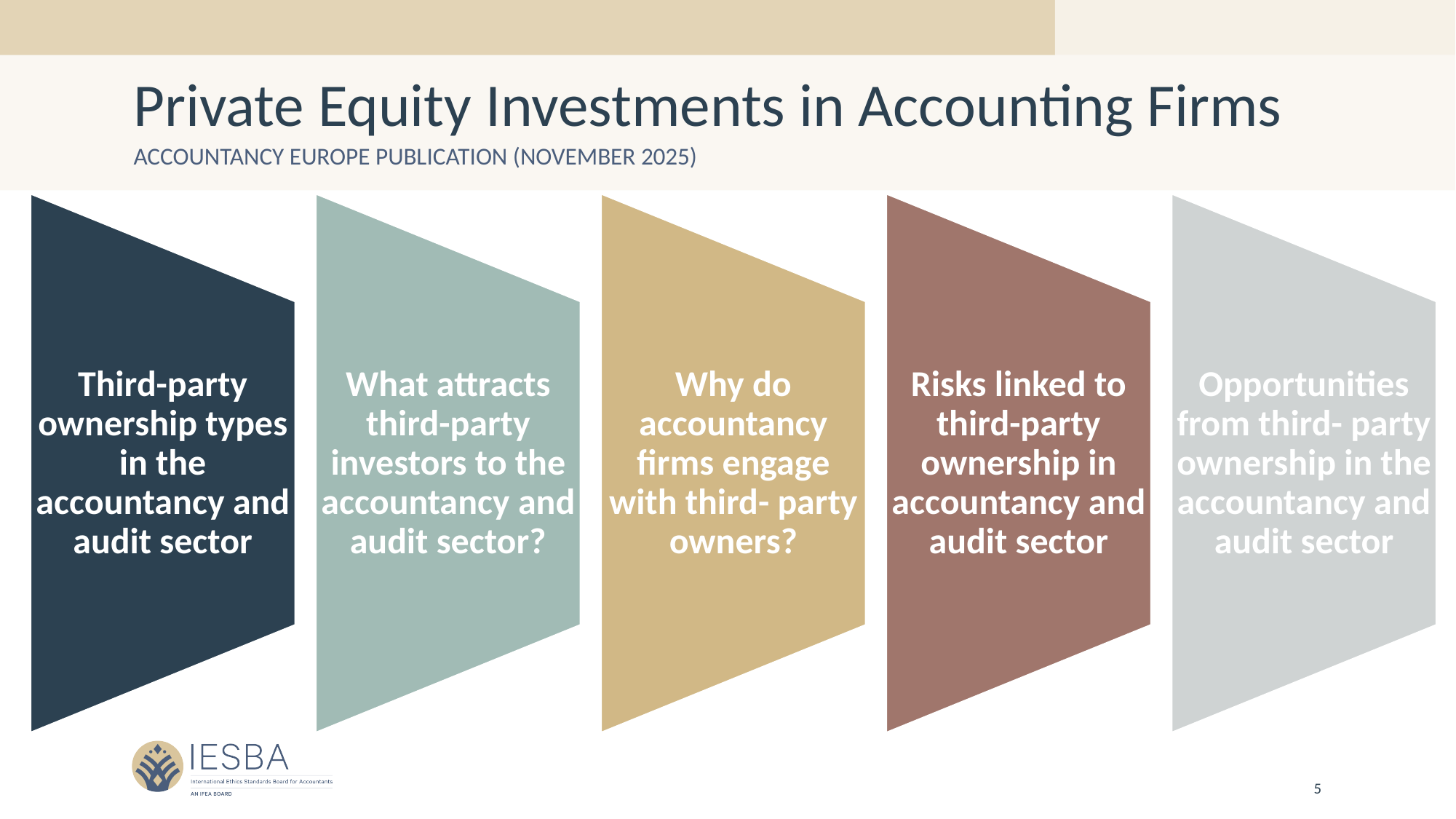

# Private Equity Investments in Accounting Firms
Accountancy Europe publication (November 2025)
Third-party ownership types in the accountancy and audit sector
What attracts third-party investors to the accountancy and audit sector?
Why do accountancy firms engage with third- party owners?
Risks linked to third-party ownership in accountancy and audit sector
Opportunities from third- party ownership in the accountancy and audit sector

5